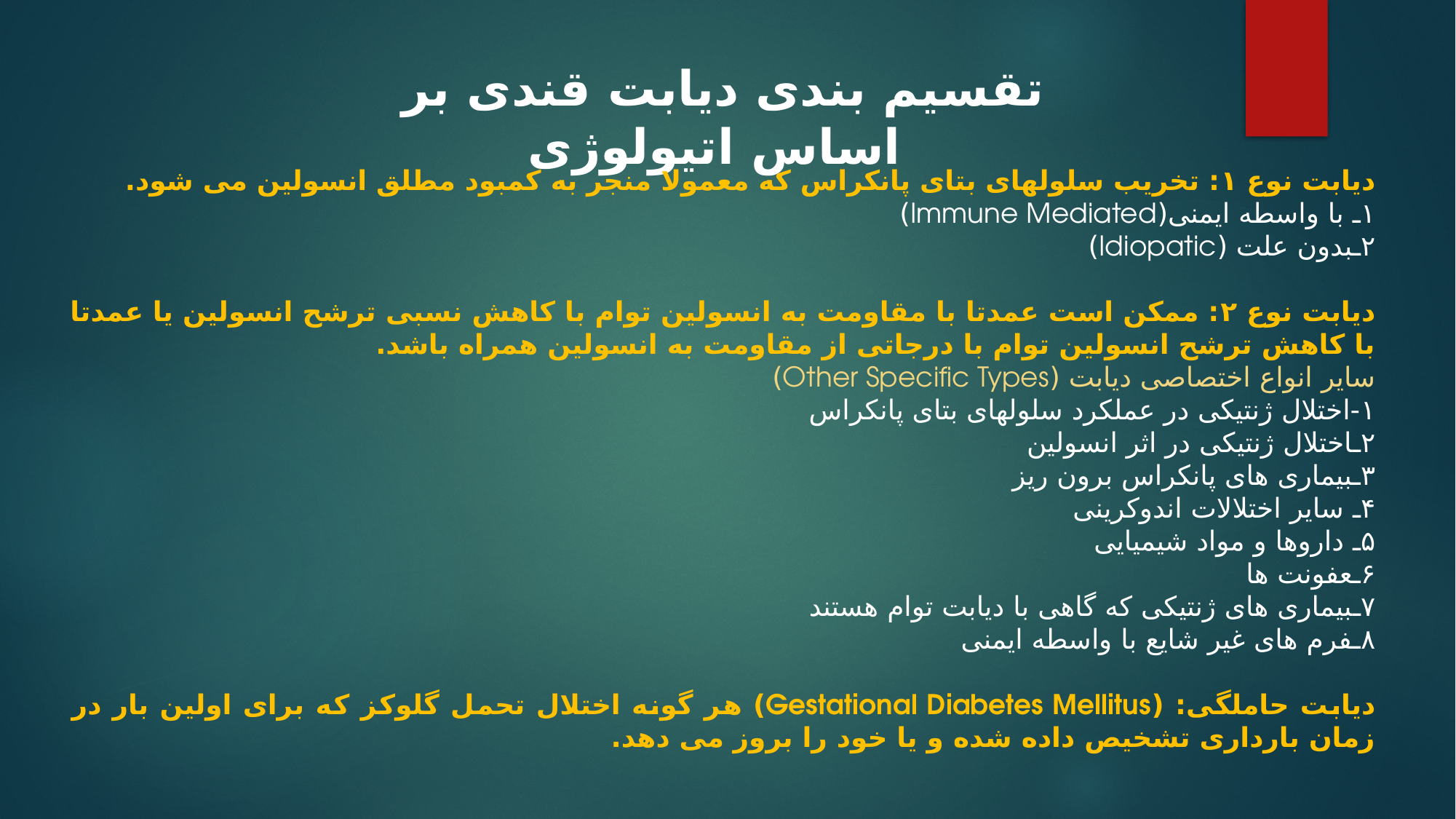

تقسیم بندی دیابت قندی بر اساس اتیولوژی
دیابت نوع ۱: تخریب سلولهای بتای پانکراس که معمولا منجر به کمبود مطلق انسولین می شود.
۱ـ با واسطه ایمنی(Immune Mediated)
۲ـبدون علت (Idiopatic)

دیابت نوع ۲: ممکن است عمدتا با مقاومت به انسولین توام با کاهش نسبی ترشح انسولین یا عمدتا با کاهش ترشح انسولین توام با درجاتی از مقاومت به انسولین همراه باشد.
سایر انواع اختصاصی دیابت (Other Specific Types)
۱-اختلال ژنتیکی در عملکرد سلولهای بتای پانکراس
۲ـاختلال ژنتیکی در اثر انسولین
۳ـبیماری های پانکراس برون ریز
۴ـ سایر اختلالات اندوکرینی
۵ـ داروها و مواد شیمیایی
۶ـعفونت ها
۷ـبیماری های ژنتیکی که گاهی با دیابت توام هستند
۸ـفرم های غیر شایع با واسطه ایمنی

دیابت حاملگی: (Gestational Diabetes Mellitus) هر گونه اختلال تحمل گلوکز که برای اولین بار در زمان بارداری تشخیص داده شده و یا خود را بروز می دهد.